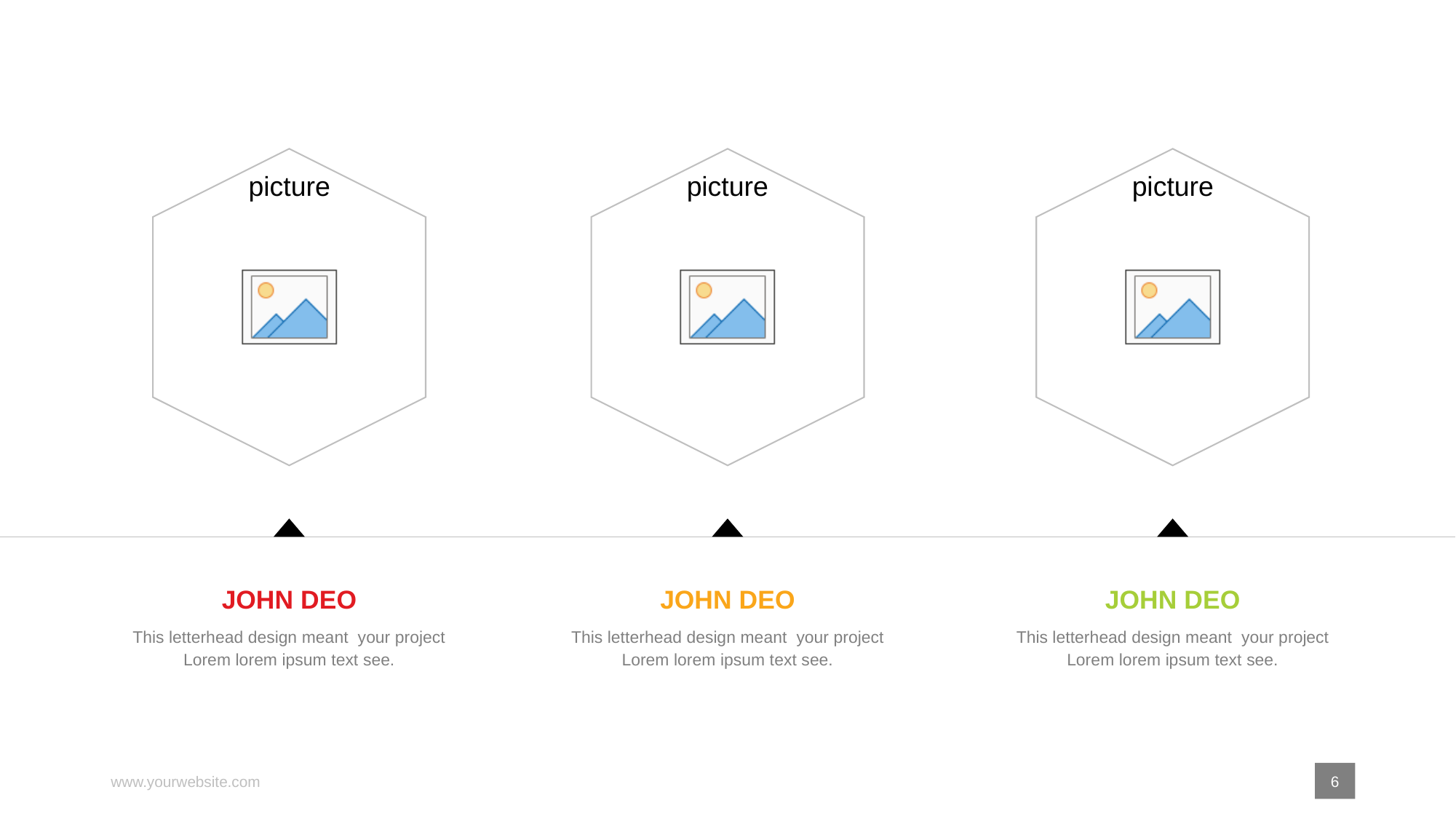

JOHN DEO
This letterhead design meant  your project Lorem lorem ipsum text see.
JOHN DEO
This letterhead design meant  your project Lorem lorem ipsum text see.
JOHN DEO
This letterhead design meant  your project Lorem lorem ipsum text see.
6
www.yourwebsite.com